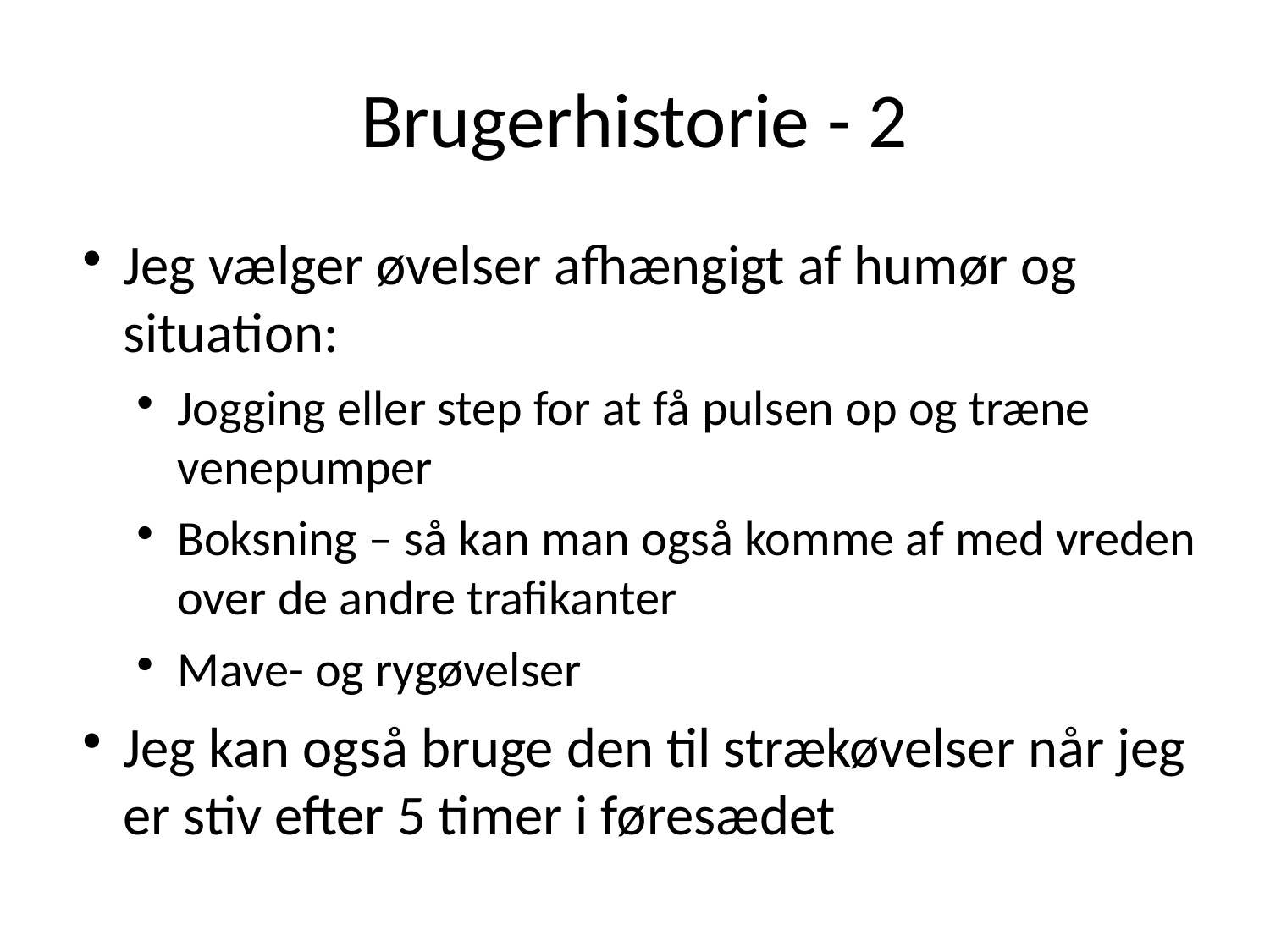

# Brugerhistorie - 2
Jeg vælger øvelser afhængigt af humør og situation:
Jogging eller step for at få pulsen op og træne venepumper
Boksning – så kan man også komme af med vreden over de andre trafikanter
Mave- og rygøvelser
Jeg kan også bruge den til strækøvelser når jeg er stiv efter 5 timer i føresædet